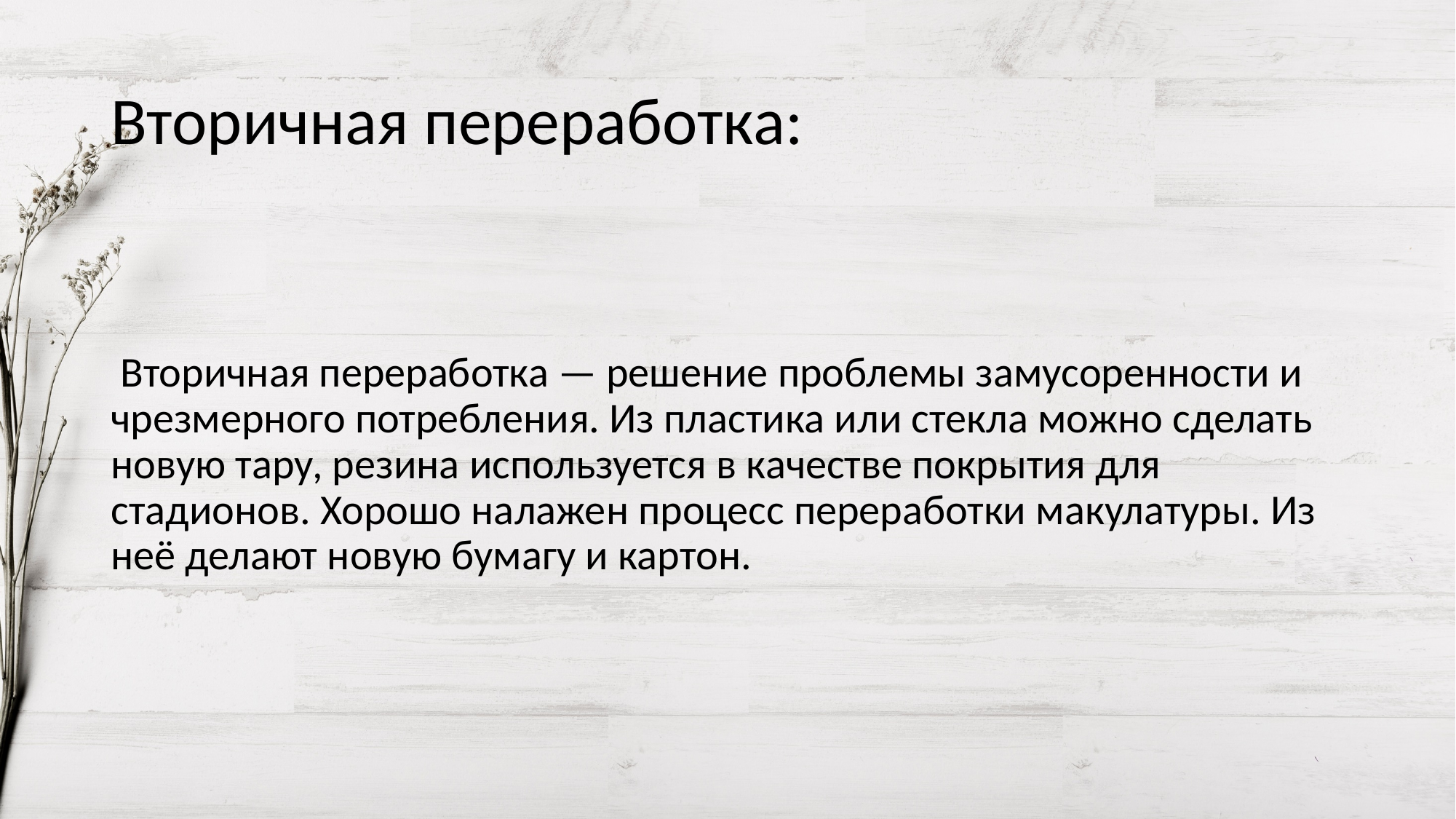

# Вторичная переработка:

 Вторичная переработка — решение проблемы замусоренности и чрезмерного потребления. Из пластика или стекла можно сделать новую тару, резина используется в качестве покрытия для стадионов. Хорошо налажен процесс переработки макулатуры. Из неё делают новую бумагу и картон.